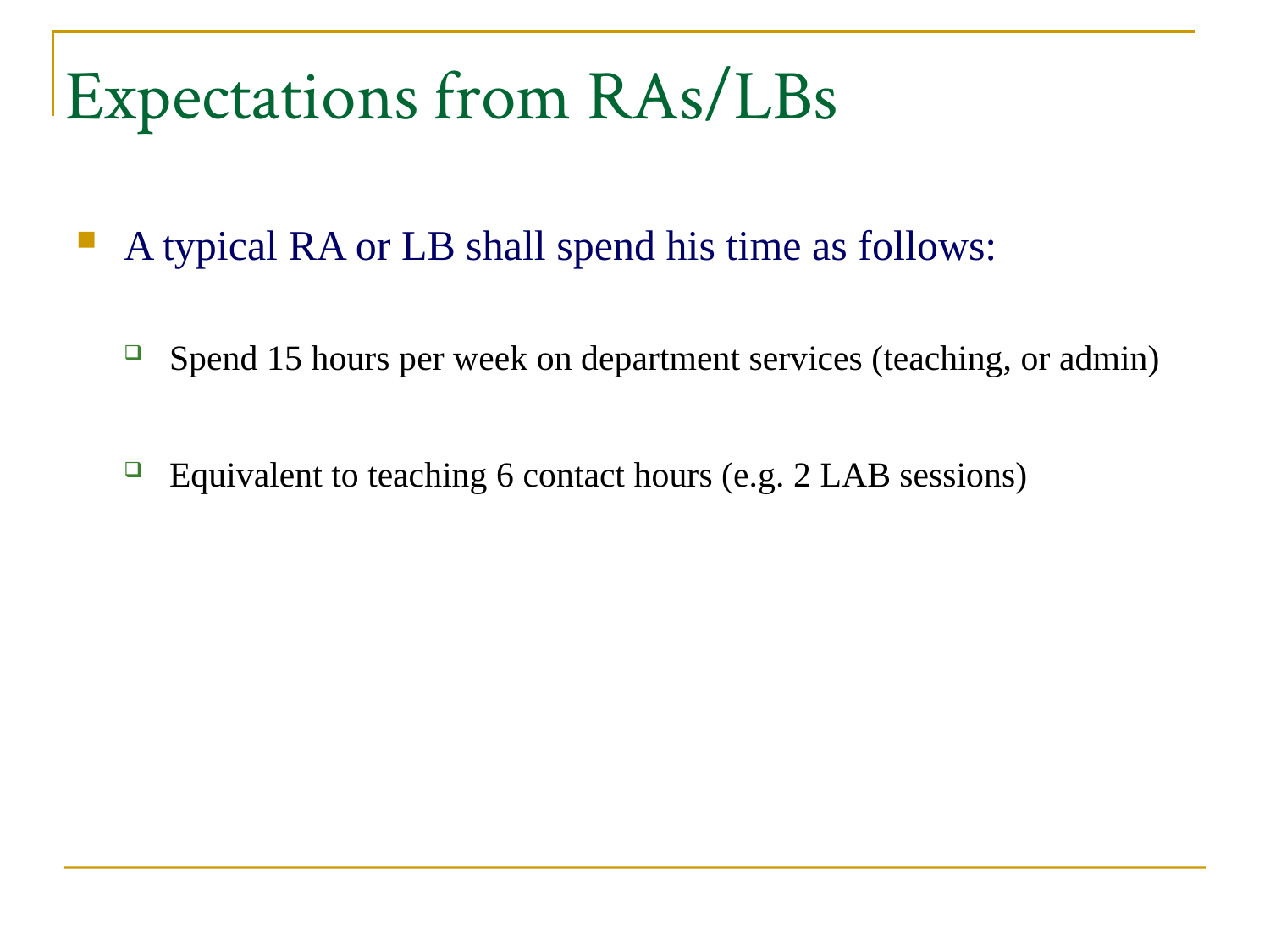

# Expectations from RAs/LBs
A typical RA or LB shall spend his time as follows:

Spend 15 hours per week on department services (teaching, or admin)

Equivalent to teaching 6 contact hours (e.g. 2 LAB sessions)